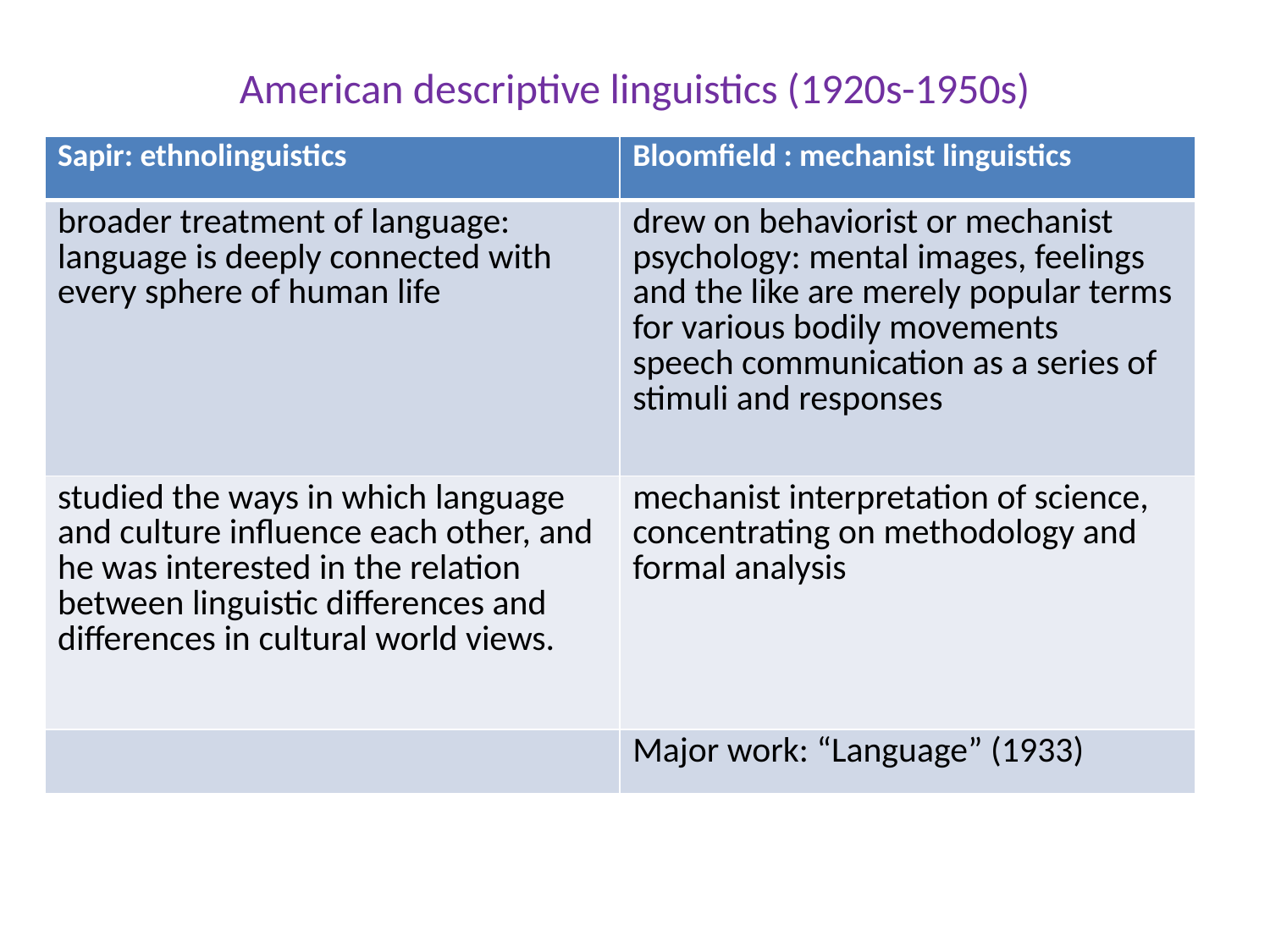

# American descriptive linguistics (1920s-1950s)
| Sapir: ethnolinguistics | Bloomfield : mechanist linguistics |
| --- | --- |
| broader treatment of language: language is deeply connected with every sphere of human life | drew on behaviorist or mechanist psychology: mental images, feelings and the like are merely popular terms for various bodily movements speech communication as a series of stimuli and responses |
| studied the ways in which language and culture influence each other, and he was interested in the relation between linguistic differences and differences in cultural world views. | mechanist interpretation of science, concentrating on methodology and formal analysis |
|  | Major work: “Language” (1933) |